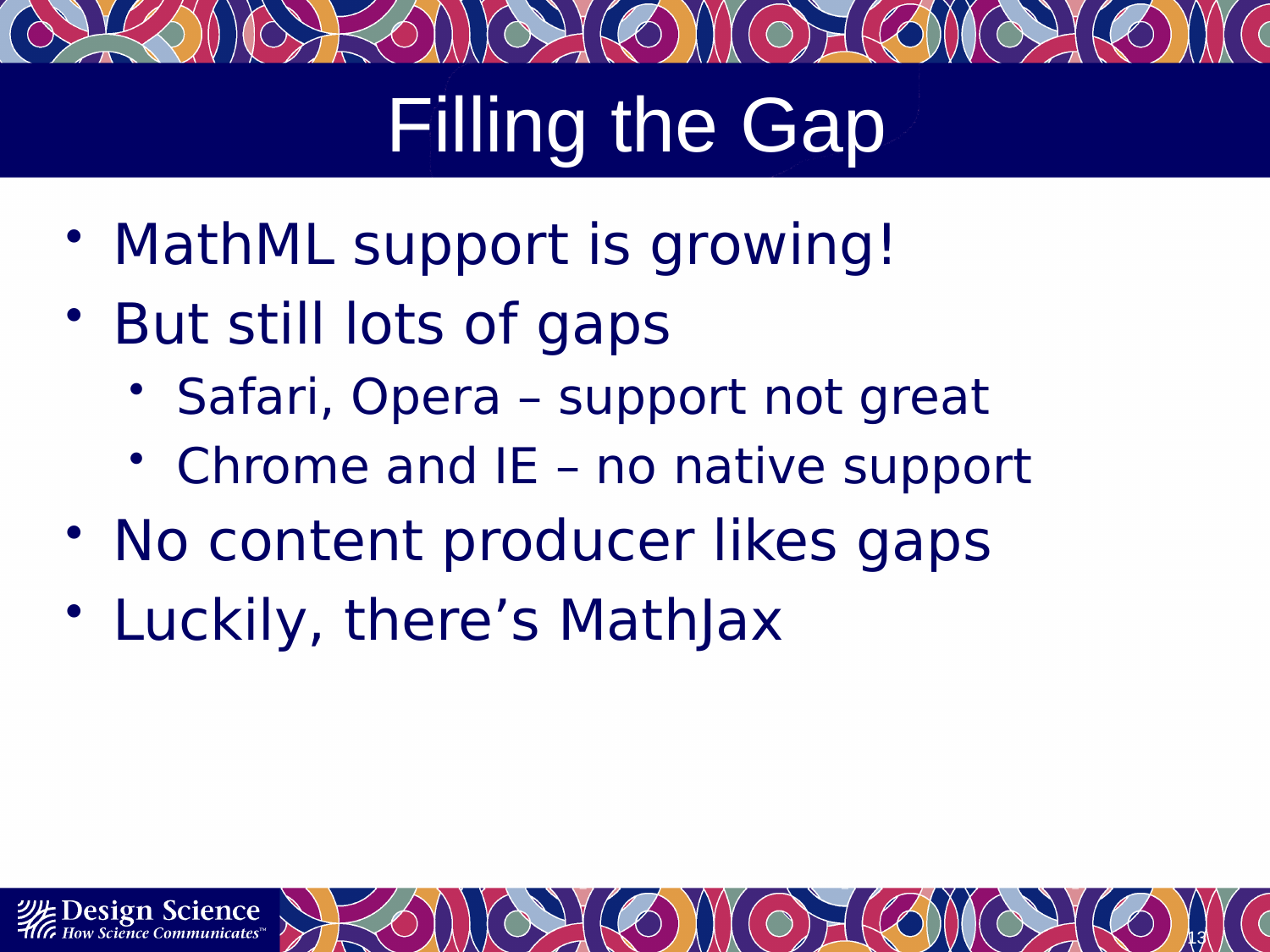

# Filling the Gap
MathML support is growing!
But still lots of gaps
Safari, Opera – support not great
Chrome and IE – no native support
No content producer likes gaps
Luckily, there’s MathJax
13